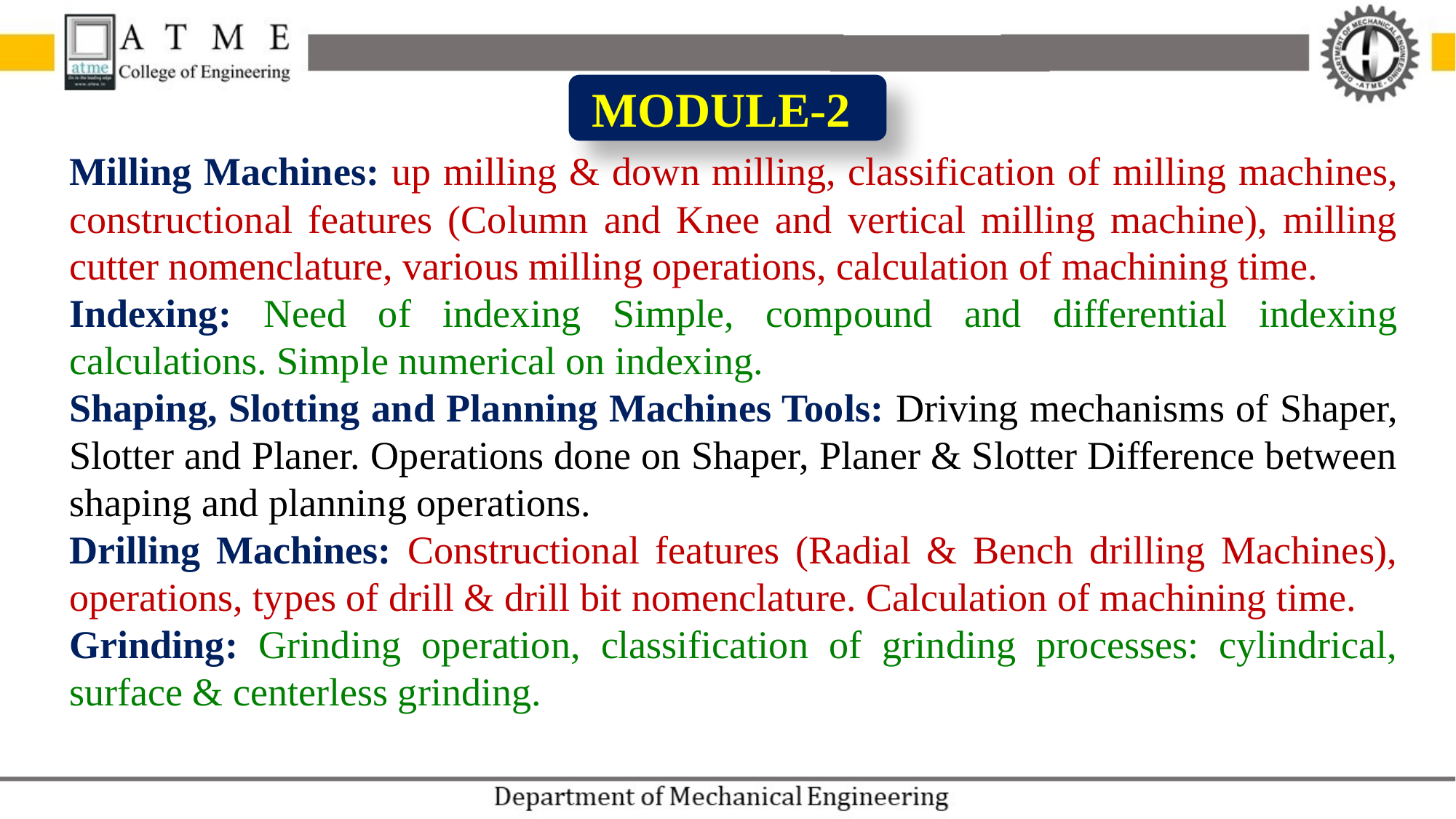

MODULE-2
Milling Machines: up milling & down milling, classification of milling machines, constructional features (Column and Knee and vertical milling machine), milling cutter nomenclature, various milling operations, calculation of machining time.
Indexing: Need of indexing Simple, compound and differential indexing calculations. Simple numerical on indexing.
Shaping, Slotting and Planning Machines Tools: Driving mechanisms of Shaper, Slotter and Planer. Operations done on Shaper, Planer & Slotter Difference between shaping and planning operations.
Drilling Machines: Constructional features (Radial & Bench drilling Machines), operations, types of drill & drill bit nomenclature. Calculation of machining time.
Grinding: Grinding operation, classification of grinding processes: cylindrical, surface & centerless grinding.